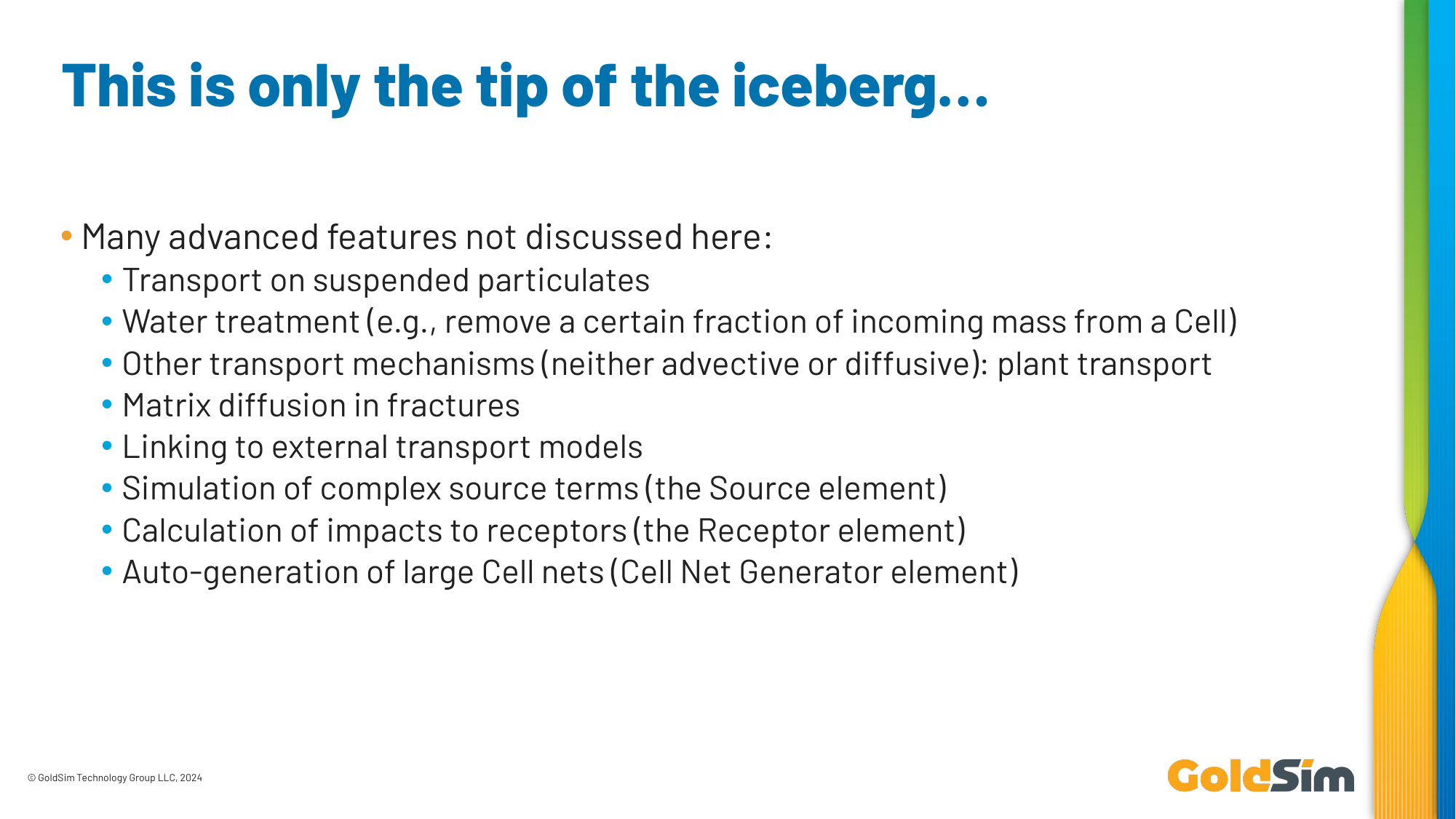

# This is only the tip of the iceberg…
Many advanced features not discussed here:
Transport on suspended particulates
Water treatment (e.g., remove a certain fraction of incoming mass from a Cell)
Other transport mechanisms (neither advective or diffusive): plant transport
Matrix diffusion in fractures
Linking to external transport models
Simulation of complex source terms (the Source element)
Calculation of impacts to receptors (the Receptor element)
Auto-generation of large Cell nets (Cell Net Generator element)
© GoldSim Technology Group LLC, 2024